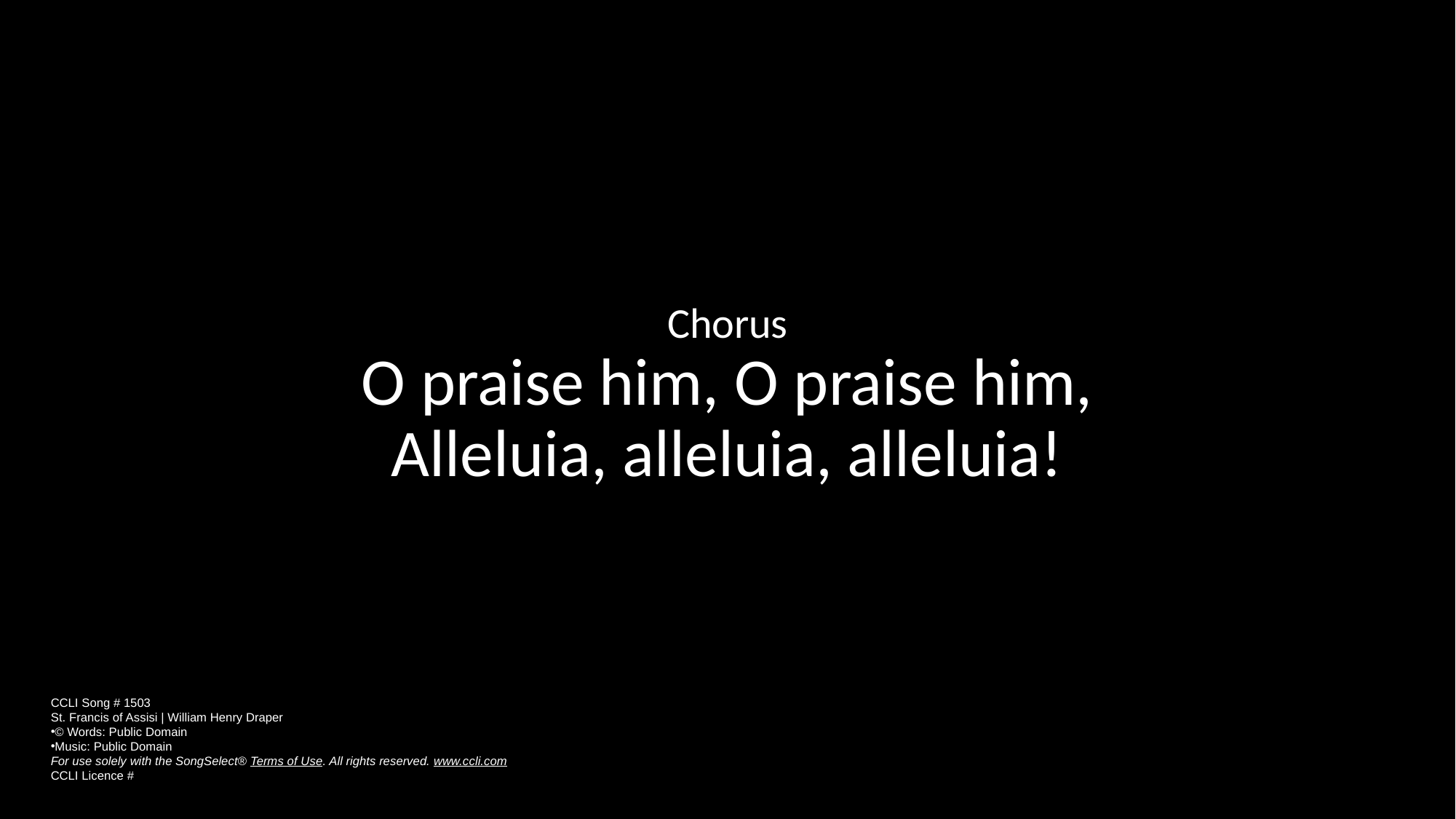

Chorus
O praise him, O praise him,
Alleluia, alleluia, alleluia!

CCLI Song # 1503
St. Francis of Assisi | William Henry Draper
© Words: Public Domain
Music: Public Domain
For use solely with the SongSelect® Terms of Use. All rights reserved. www.ccli.com
CCLI Licence #